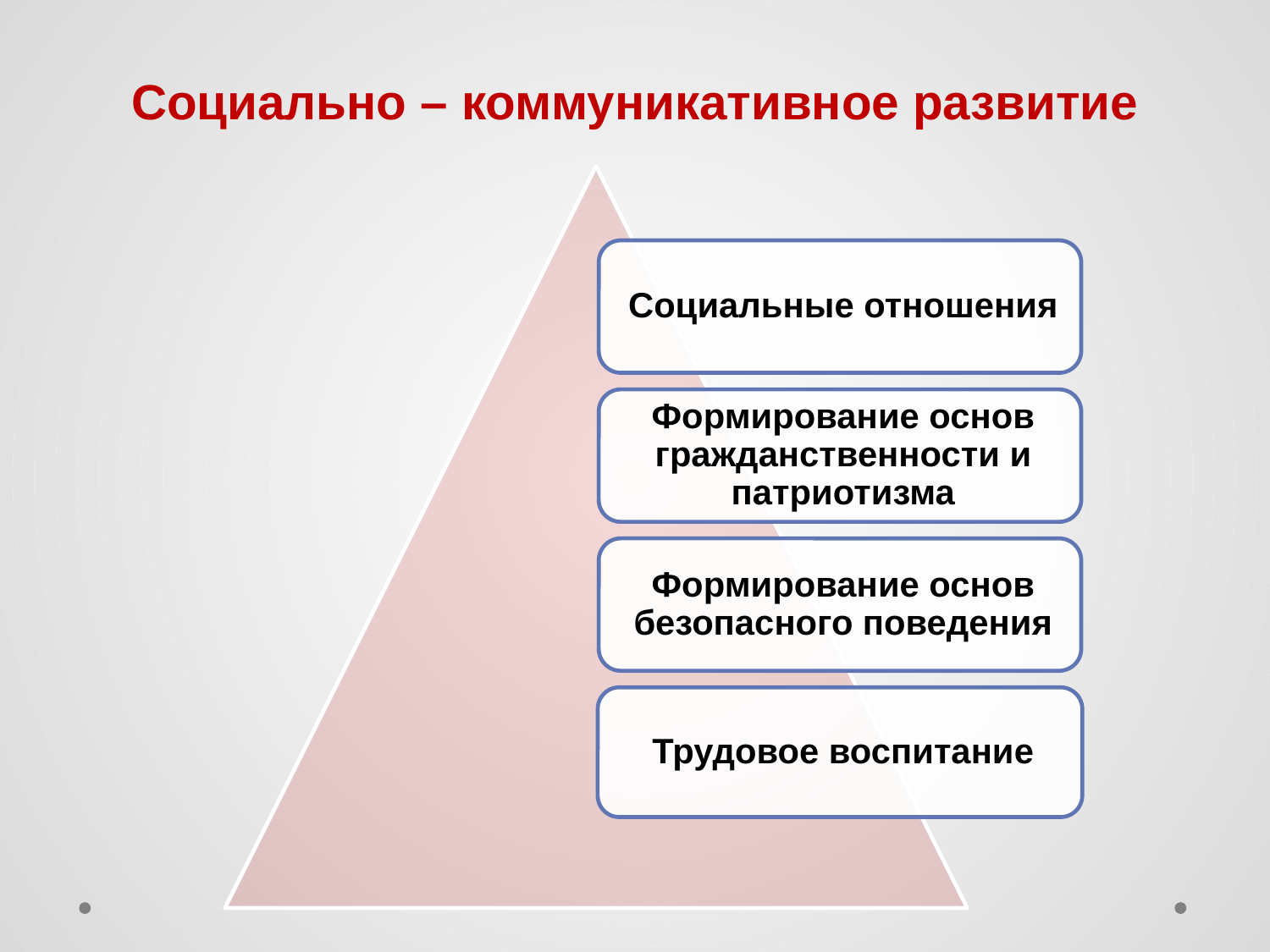

# Социально – коммуникативное развитие
Социальные отношения
Формирование основ гражданственности и патриотизма
Формирование основ безопасного поведения
Трудовое воспитание